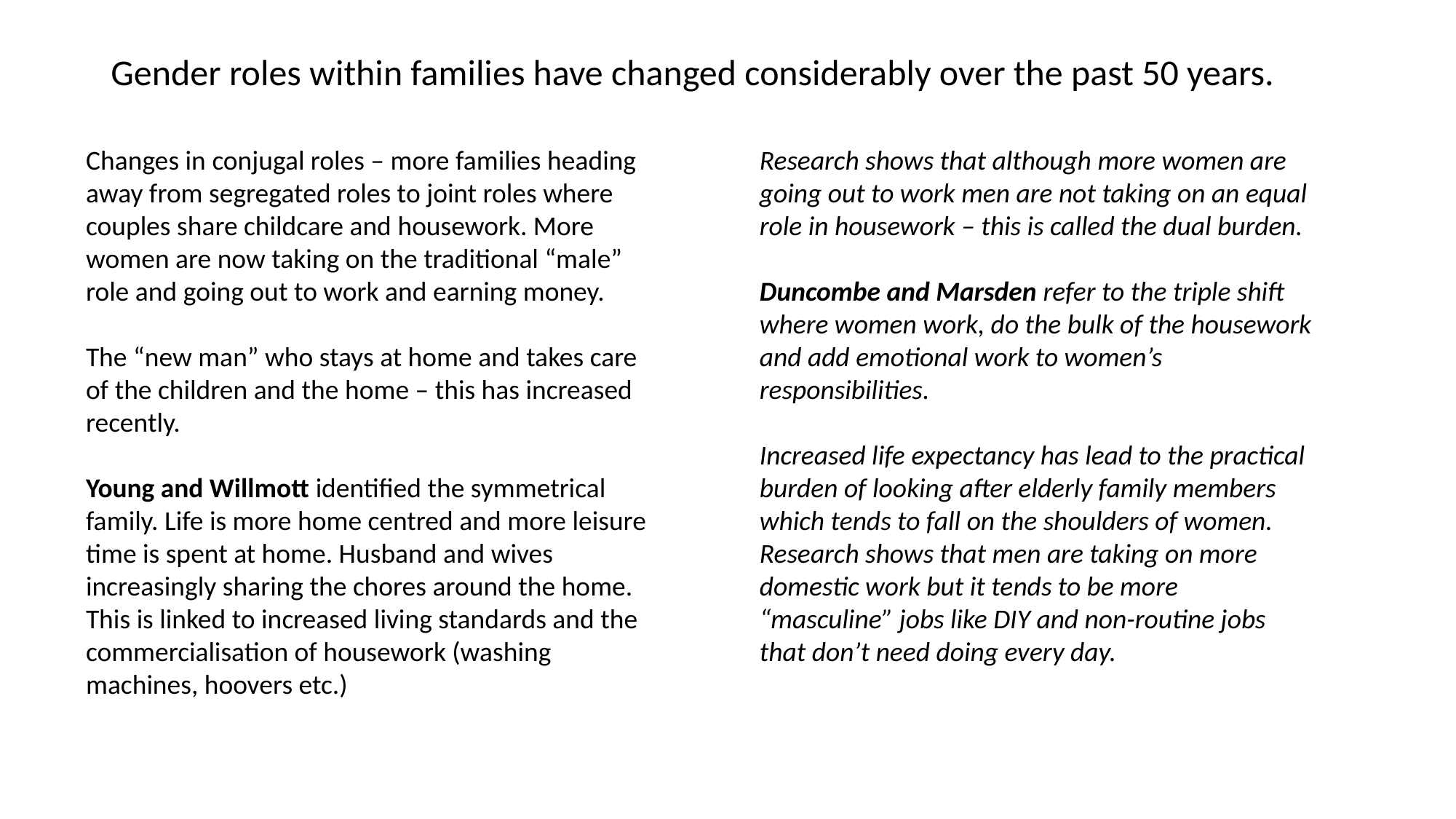

# Gender roles within families have changed considerably over the past 50 years.
Changes in conjugal roles – more families heading away from segregated roles to joint roles where couples share childcare and housework. More women are now taking on the traditional “male” role and going out to work and earning money.

The “new man” who stays at home and takes care of the children and the home – this has increased recently.

Young and Willmott identified the symmetrical family. Life is more home centred and more leisure time is spent at home. Husband and wives increasingly sharing the chores around the home. This is linked to increased living standards and the commercialisation of housework (washing machines, hoovers etc.)

Research shows that although more women are going out to work men are not taking on an equal role in housework – this is called the dual burden.

Duncombe and Marsden refer to the triple shift where women work, do the bulk of the housework and add emotional work to women’s responsibilities.

Increased life expectancy has lead to the practical burden of looking after elderly family members which tends to fall on the shoulders of women.
Research shows that men are taking on more domestic work but it tends to be more “masculine” jobs like DIY and non-routine jobs that don’t need doing every day.